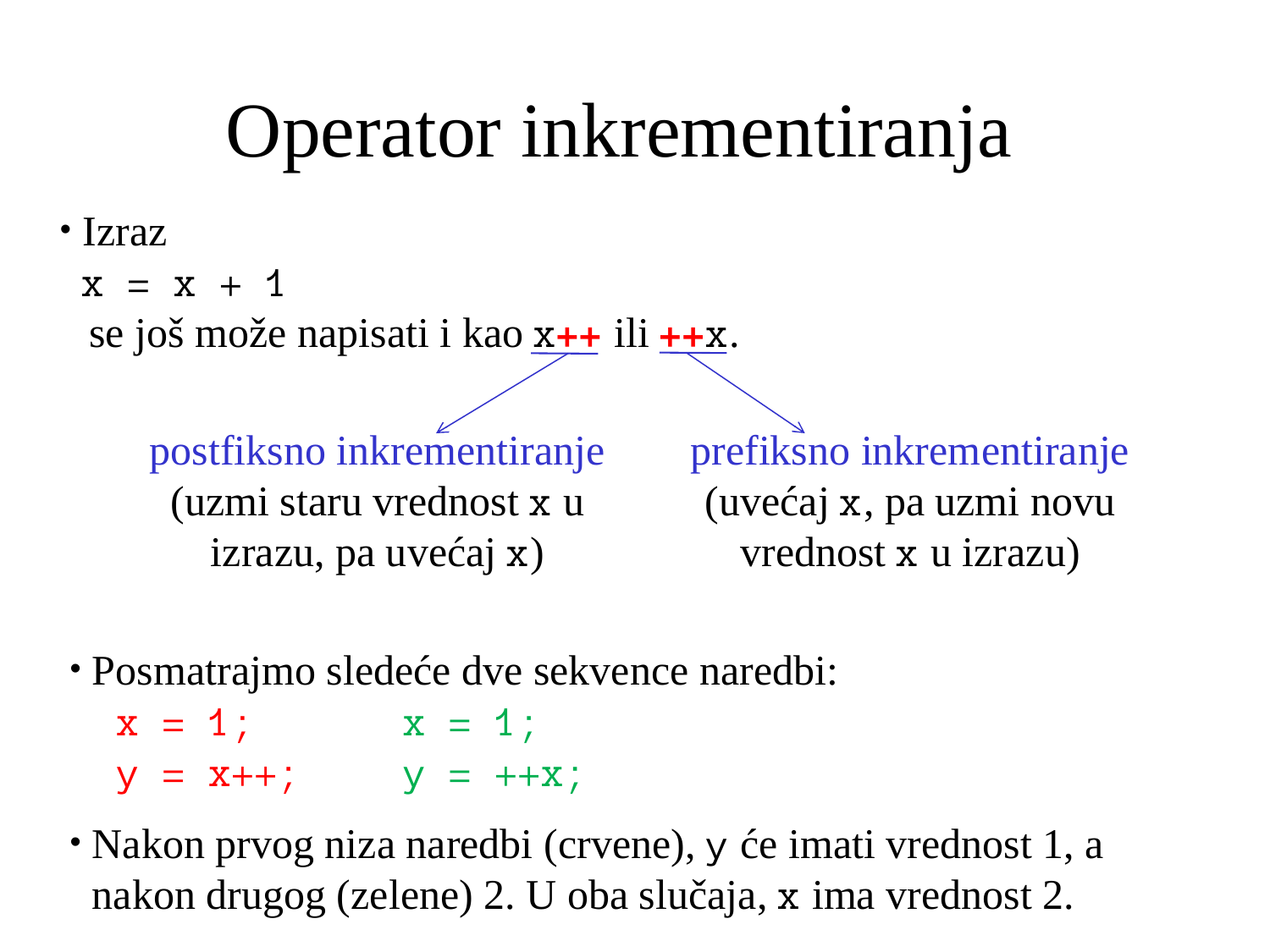

# Operator inkrementiranja
Izraz
	x = x + 1
   se još može napisati i kao x++ ili ++x.
postfiksno inkrementiranje (uzmi staru vrednost x u izrazu, pa uvećaj x)
prefiksno inkrementiranje (uvećaj x, pa uzmi novu vrednost x u izrazu)
Posmatrajmo sledeće dve sekvence naredbi:
	x = 1;	x = 1;
	y = x++;	y = ++x;
Nakon prvog niza naredbi (crvene), y će imati vrednost 1, a nakon drugog (zelene) 2. U oba slučaja, x ima vrednost 2.